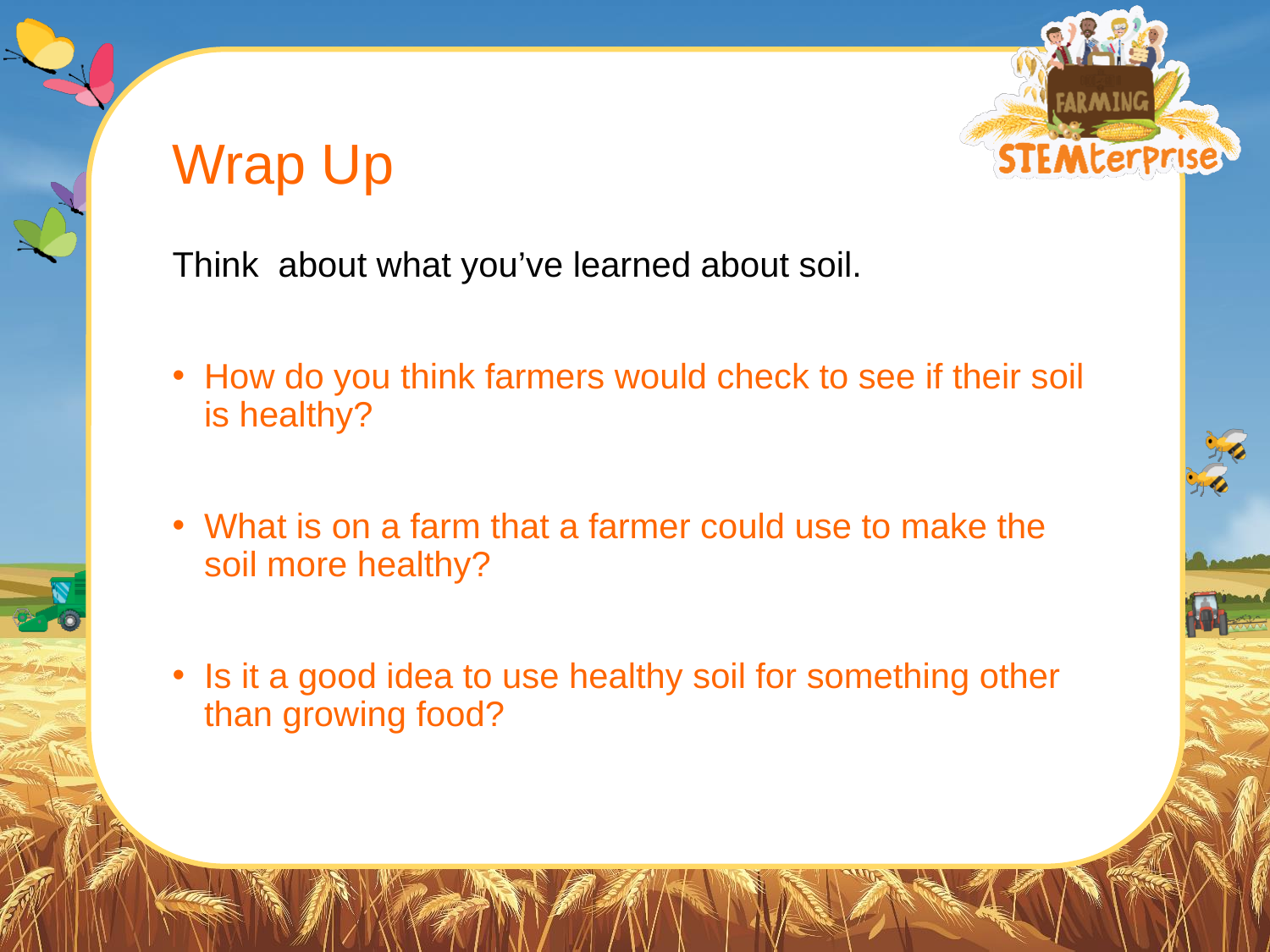

# Wrap Up
Think  about what you’ve learned about soil.

How do you think farmers would check to see if their soil is healthy?

What is on a farm that a farmer could use to make the soil more healthy?

Is it a good idea to use healthy soil for something other than growing food?